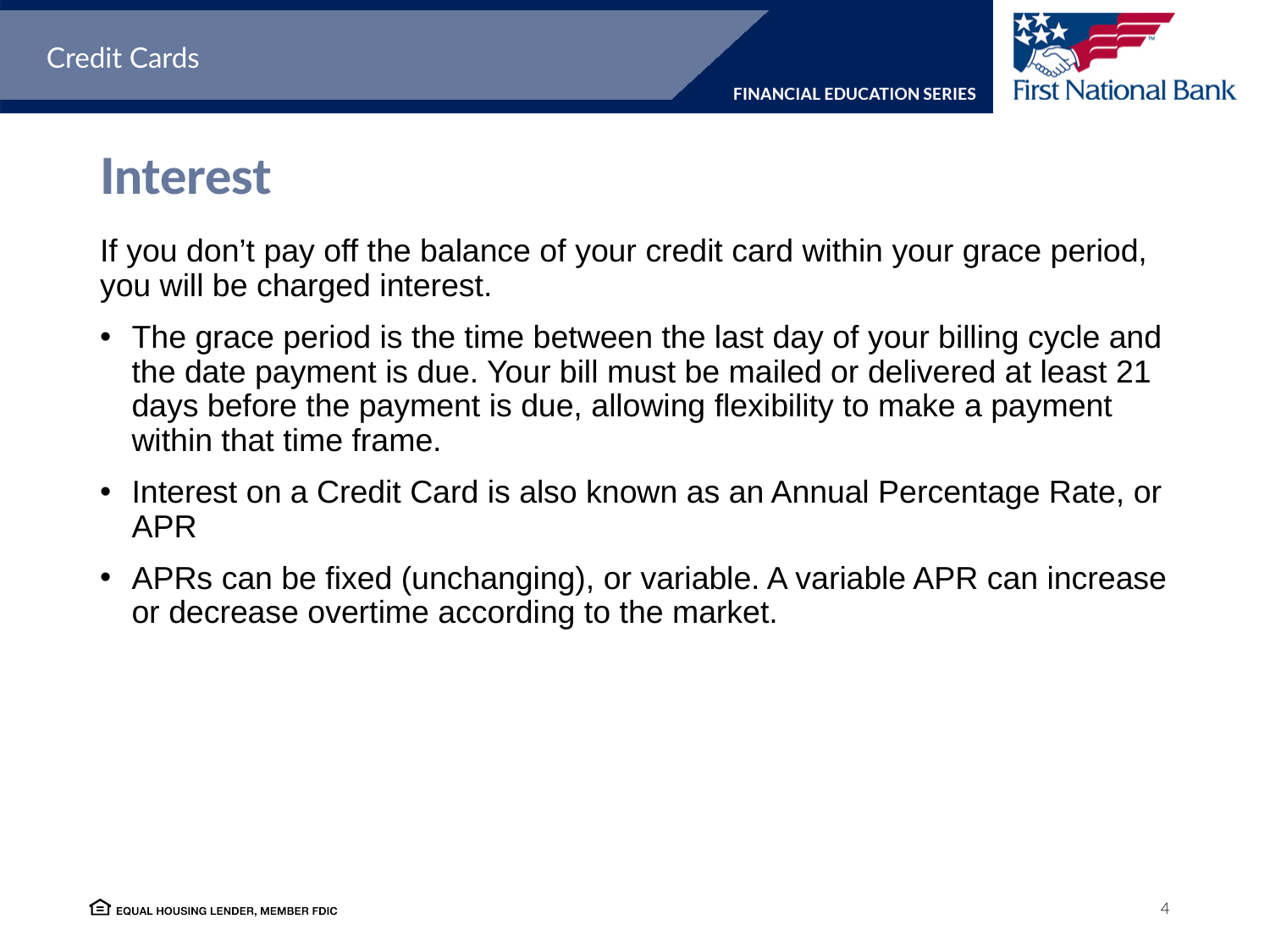

Credit Cards

# Interest
If you don’t pay off the balance of your credit card within your grace period, you will be charged interest.
The grace period is the time between the last day of your billing cycle and the date payment is due. Your bill must be mailed or delivered at least 21 days before the payment is due, allowing flexibility to make a payment within that time frame.
Interest on a Credit Card is also known as an Annual Percentage Rate, or APR
APRs can be fixed (unchanging), or variable. A variable APR can increase or decrease overtime according to the market.
4